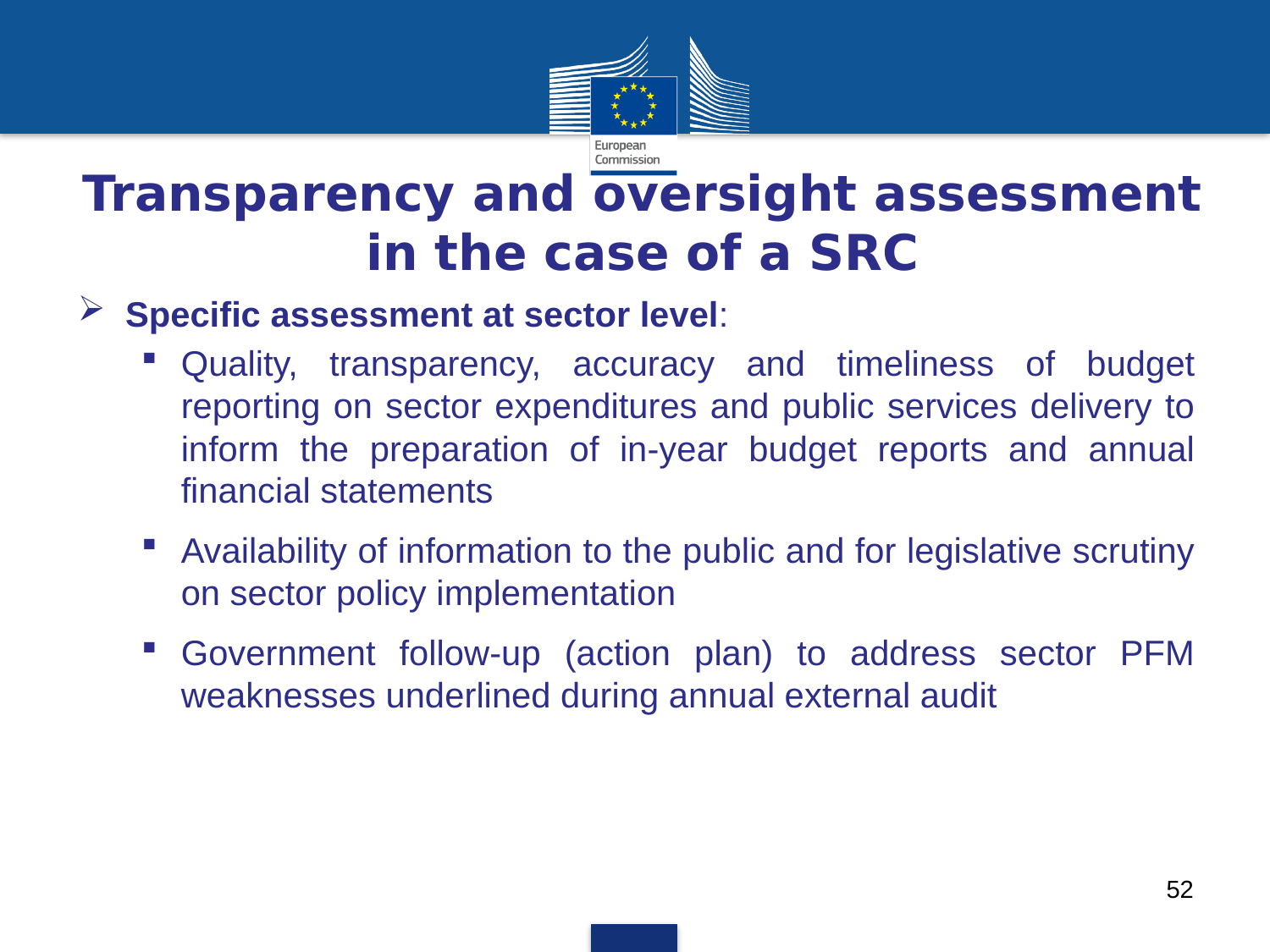

# Transparency and oversight assessment in the case of a SRC

Specific assessment at sector level:
Quality, transparency, accuracy and timeliness of budget reporting on sector expenditures and public services delivery to inform the preparation of in-year budget reports and annual financial statements
Availability of information to the public and for legislative scrutiny on sector policy implementation
Government follow-up (action plan) to address sector PFM weaknesses underlined during annual external audit

52